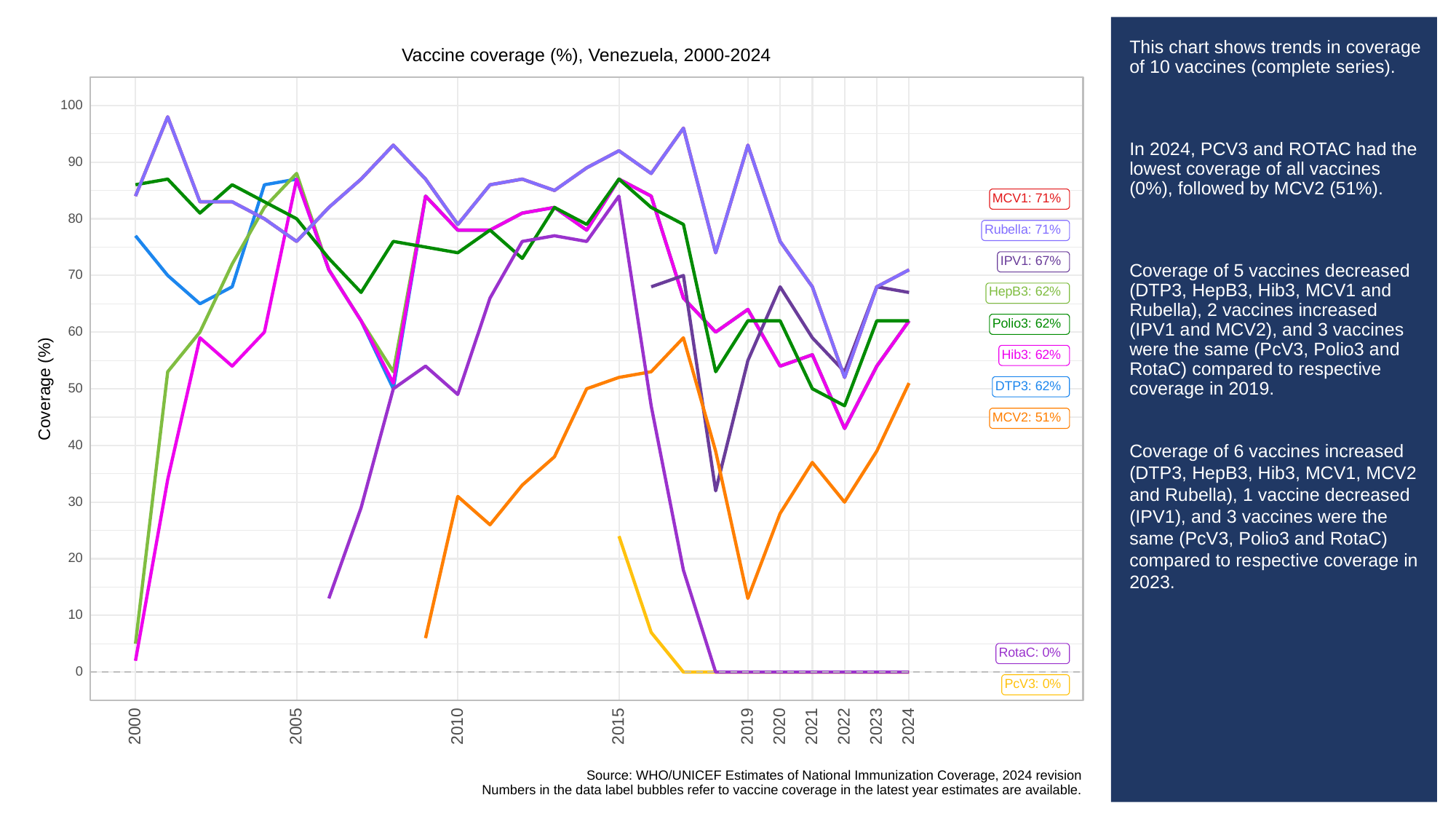

# This chart shows trends in coverage of 10 vaccines (complete series).

In 2024, PCV3 and ROTAC had the lowest coverage of all vaccines (0%), followed by MCV2 (51%).

Coverage of 5 vaccines decreased (DTP3, HepB3, Hib3, MCV1 and Rubella), 2 vaccines increased (IPV1 and MCV2), and 3 vaccines were the same (PcV3, Polio3 and RotaC) compared to respective coverage in 2019.

Coverage of 6 vaccines increased (DTP3, HepB3, Hib3, MCV1, MCV2 and Rubella), 1 vaccine decreased (IPV1), and 3 vaccines were the same (PcV3, Polio3 and RotaC) compared to respective coverage in 2023.

Vaccine coverage (%), Venezuela, 2000-2024

100

90

MCV1: 71%

80

Rubella: 71%

IPV1: 67%

70

HepB3: 62%

Polio3: 62%

60

Hib3: 62%

Coverage (%)
DTP3: 62%
50

MCV2: 51%

40

30

20

10

RotaC: 0%

0

PcV3: 0%

2023
2000
2005
2010
2015
2019
2020
2021
2022
2024
Source: WHO/UNICEF Estimates of National Immunization Coverage, 2024 revision
Numbers in the data label bubbles refer to vaccine coverage in the latest year estimates are available.